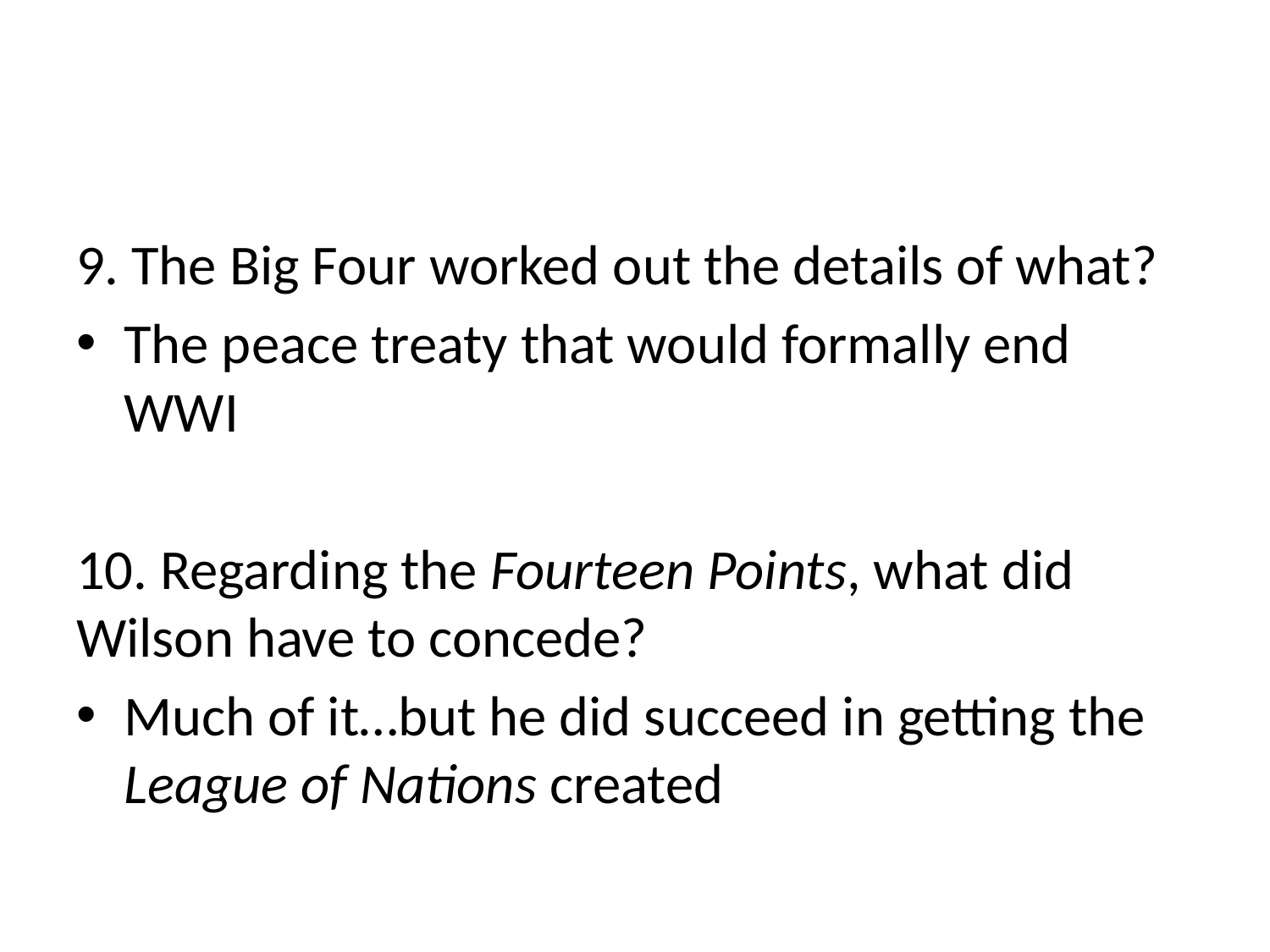

#
9. The Big Four worked out the details of what?
The peace treaty that would formally end WWI

10. Regarding the Fourteen Points, what did Wilson have to concede?
Much of it…but he did succeed in getting the League of Nations created